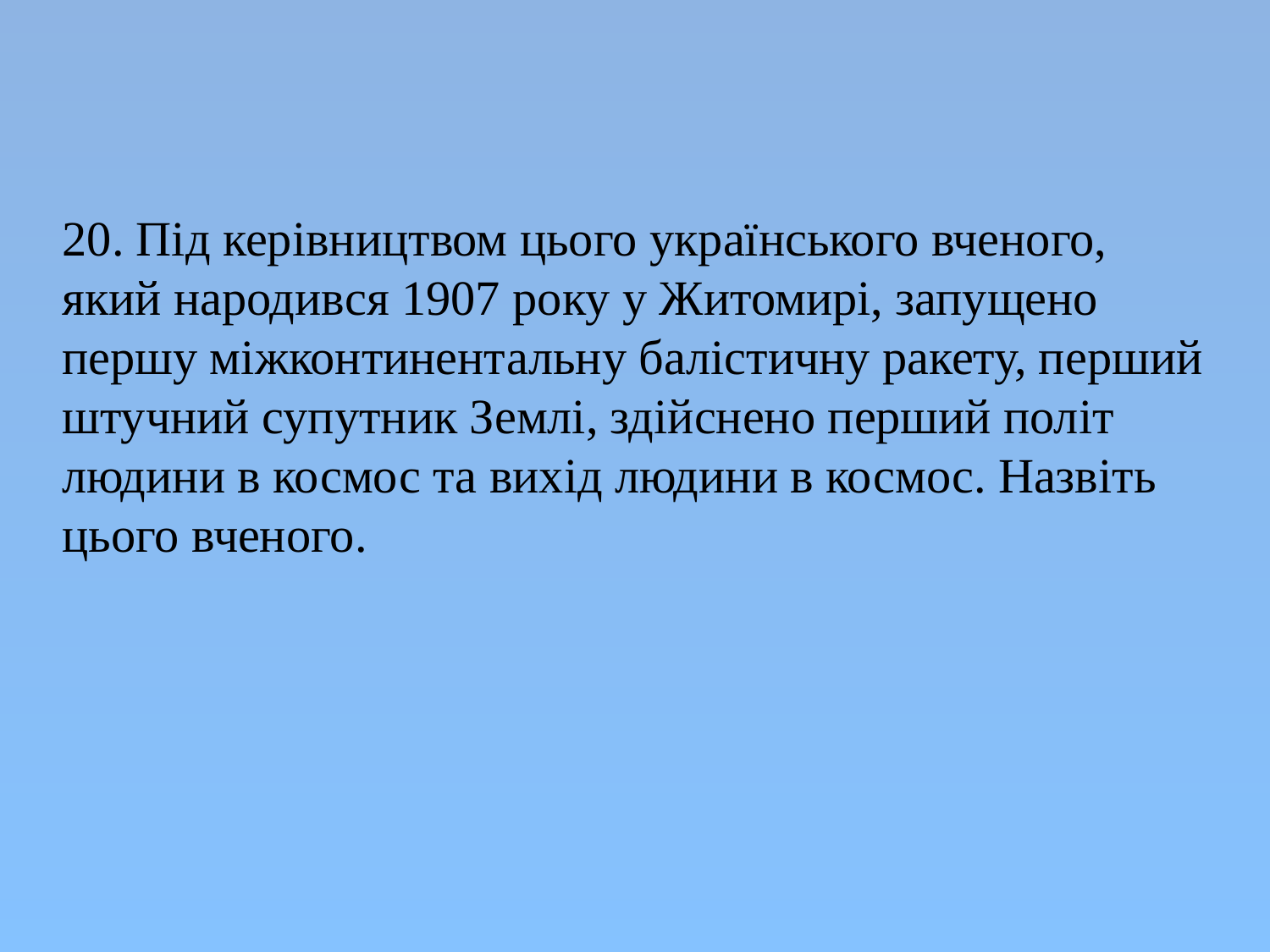

20. Під керівництвом цього українського вченого, який народився 1907 року у Житомирі, запущено першу міжконтинентальну балістичну ракету, перший штучний супутник Землі, здійснено перший політ людини в космос та вихід людини в космос. Назвіть цього вченого.